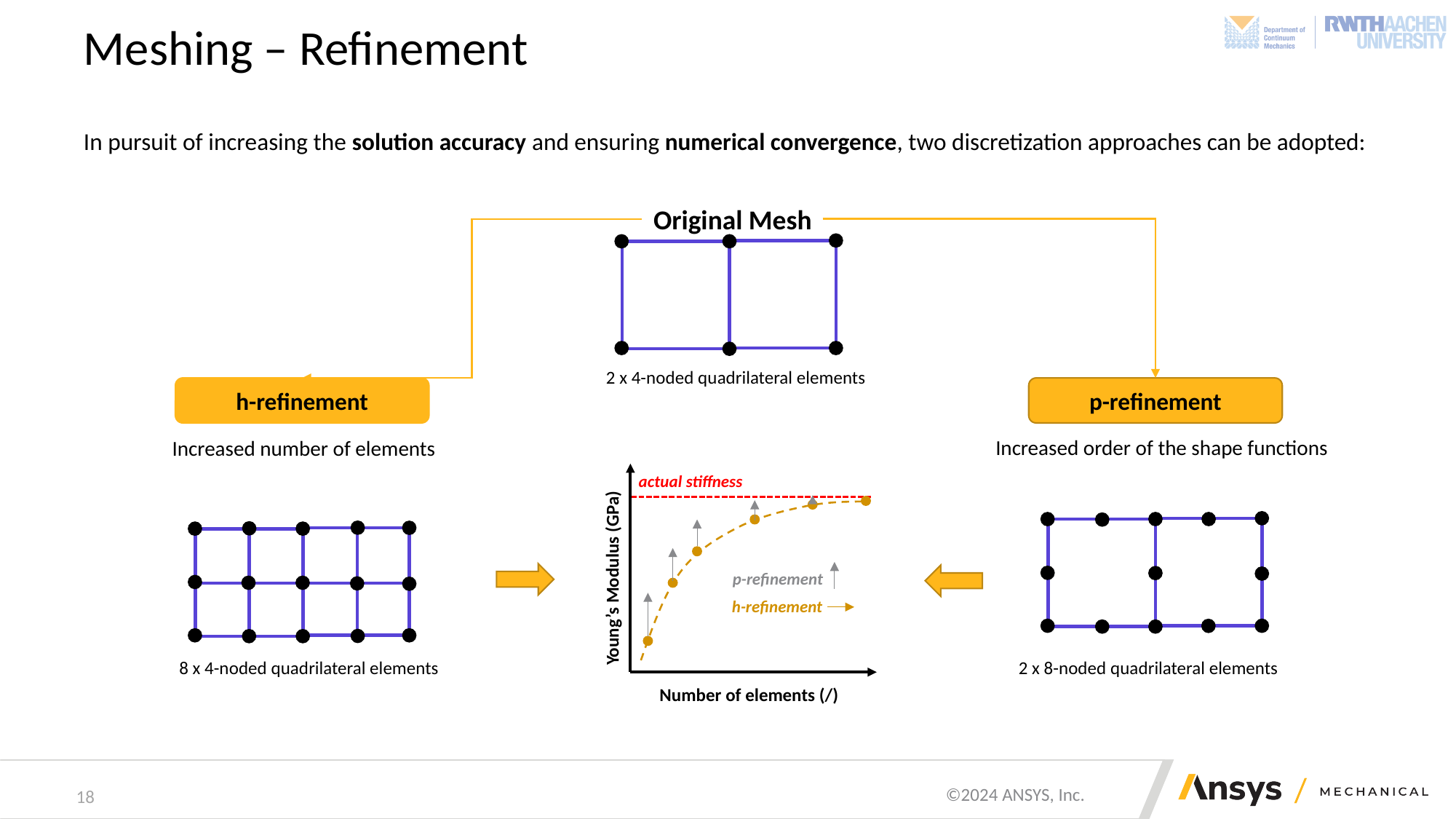

# Meshing – Refinement
In pursuit of increasing the solution accuracy and ensuring numerical convergence, two discretization approaches can be adopted:
Original Mesh

2 x 4-noded quadrilateral elements
h-refinement
Increased number of elements

8 x 4-noded quadrilateral elements
p-refinement
Increased order of the shape functions

2 x 8-noded quadrilateral elements

Young’s Modulus (GPa)
p-refinement

h-refinement

Number of elements (/)
actual stiffness

18